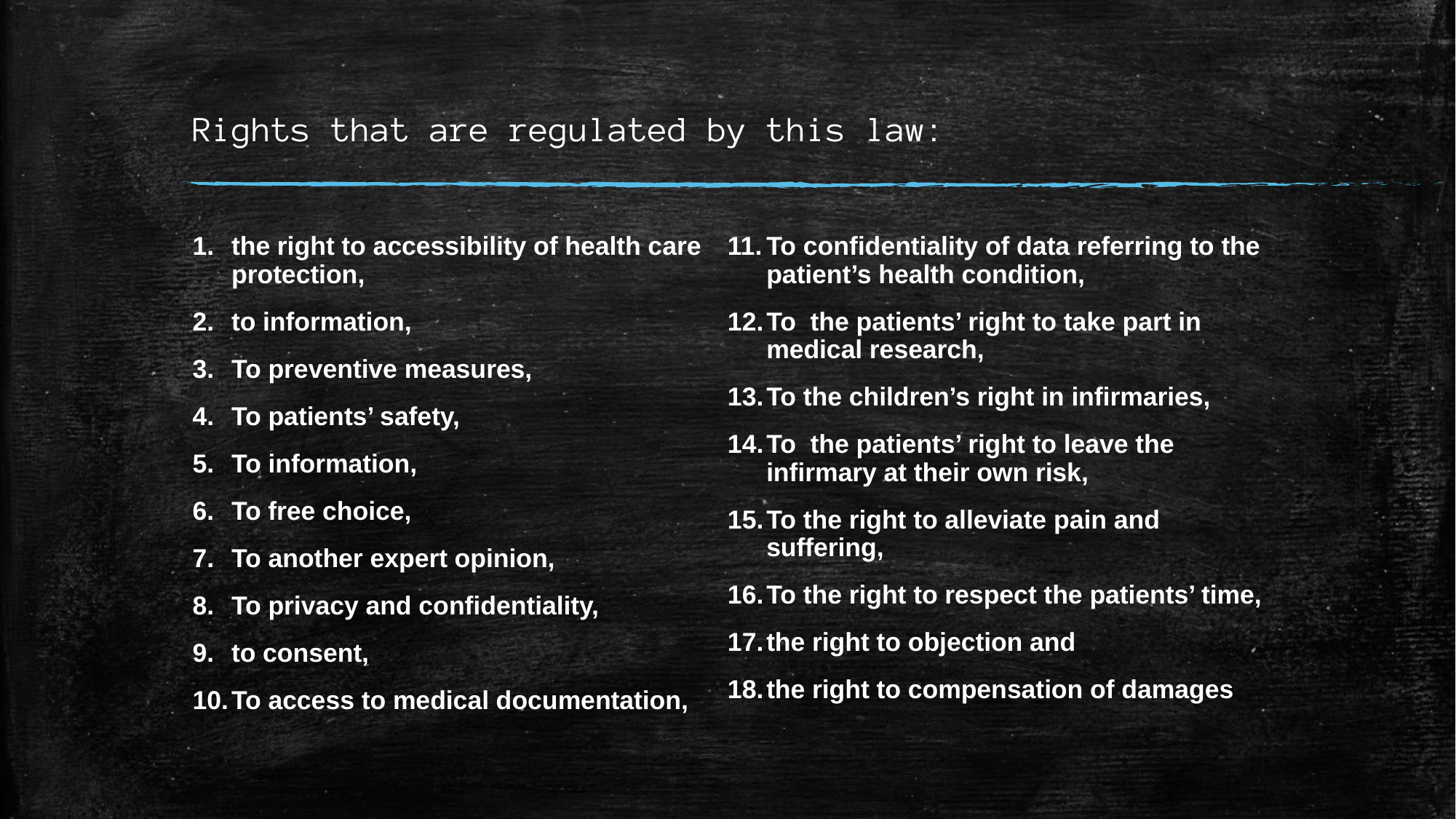

# Rights that are regulated by this law:
the right to accessibility of health care protection,
to information,
To preventive measures,
To patients’ safety,
To information,
To free choice,
To another expert opinion,
To privacy and conﬁdentiality,
to consent,
To access to medical documentation,
To conﬁdentiality of data referring to the patient’s health condition,
To  the patients’ right to take part in medical research,
To the children’s right in inﬁrmaries,
To  the patients’ right to leave the inﬁrmary at their own risk,
To the right to alleviate pain and suffering,
To the right to respect the patients’ time,
the right to objection and
the right to compensation of damages